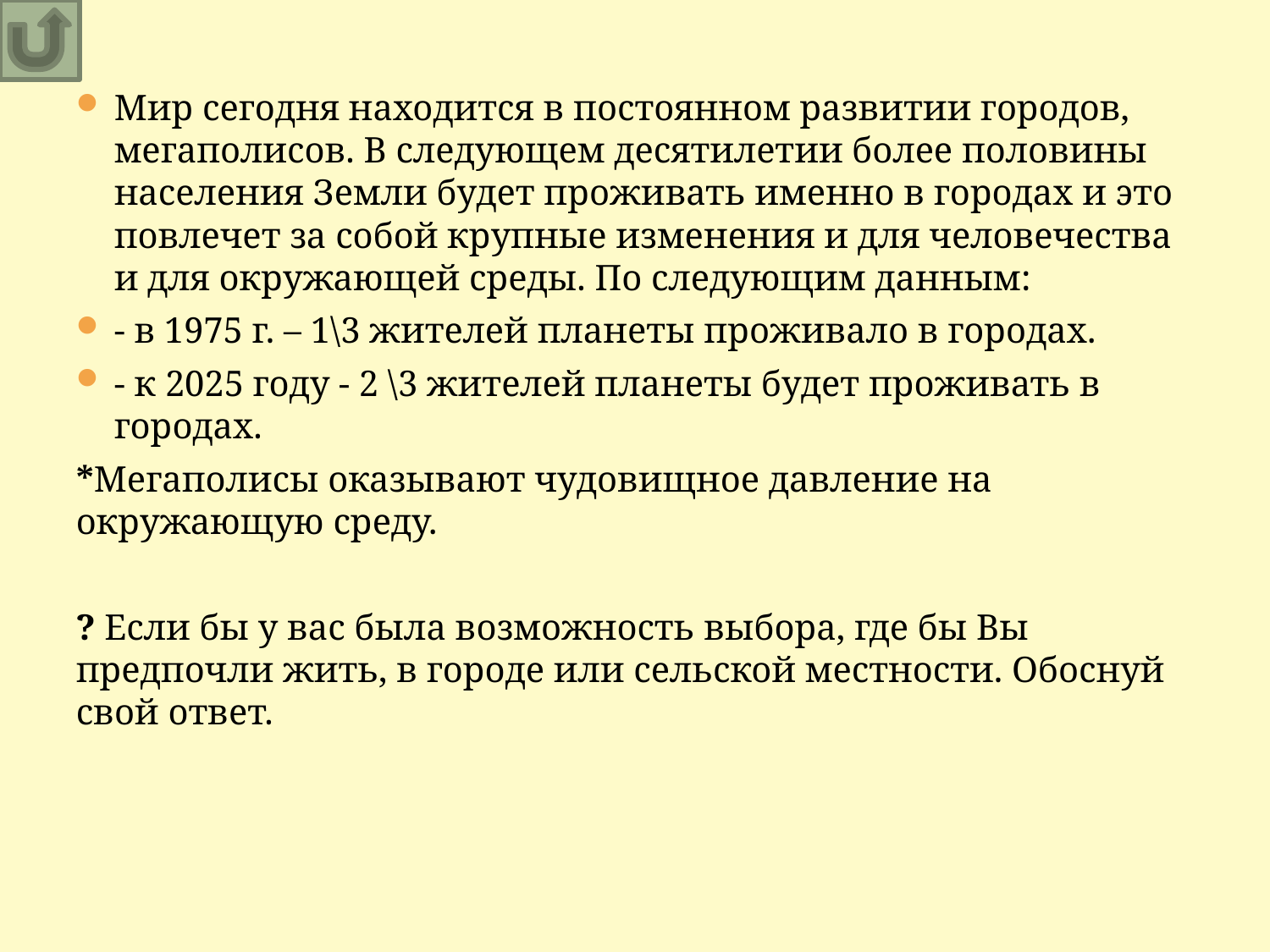

Мир сегодня находится в постоянном развитии городов, мегаполисов. В следующем десятилетии более половины населения Земли будет проживать именно в городах и это повлечет за собой крупные изменения и для человечества и для окружающей среды. По следующим данным:
- в 1975 г. – 1\3 жителей планеты проживало в городах.
- к 2025 году - 2 \3 жителей планеты будет проживать в городах.
*Мегаполисы оказывают чудовищное давление на окружающую среду.

? Если бы у вас была возможность выбора, где бы Вы предпочли жить, в городе или сельской местности. Обоснуй свой ответ.